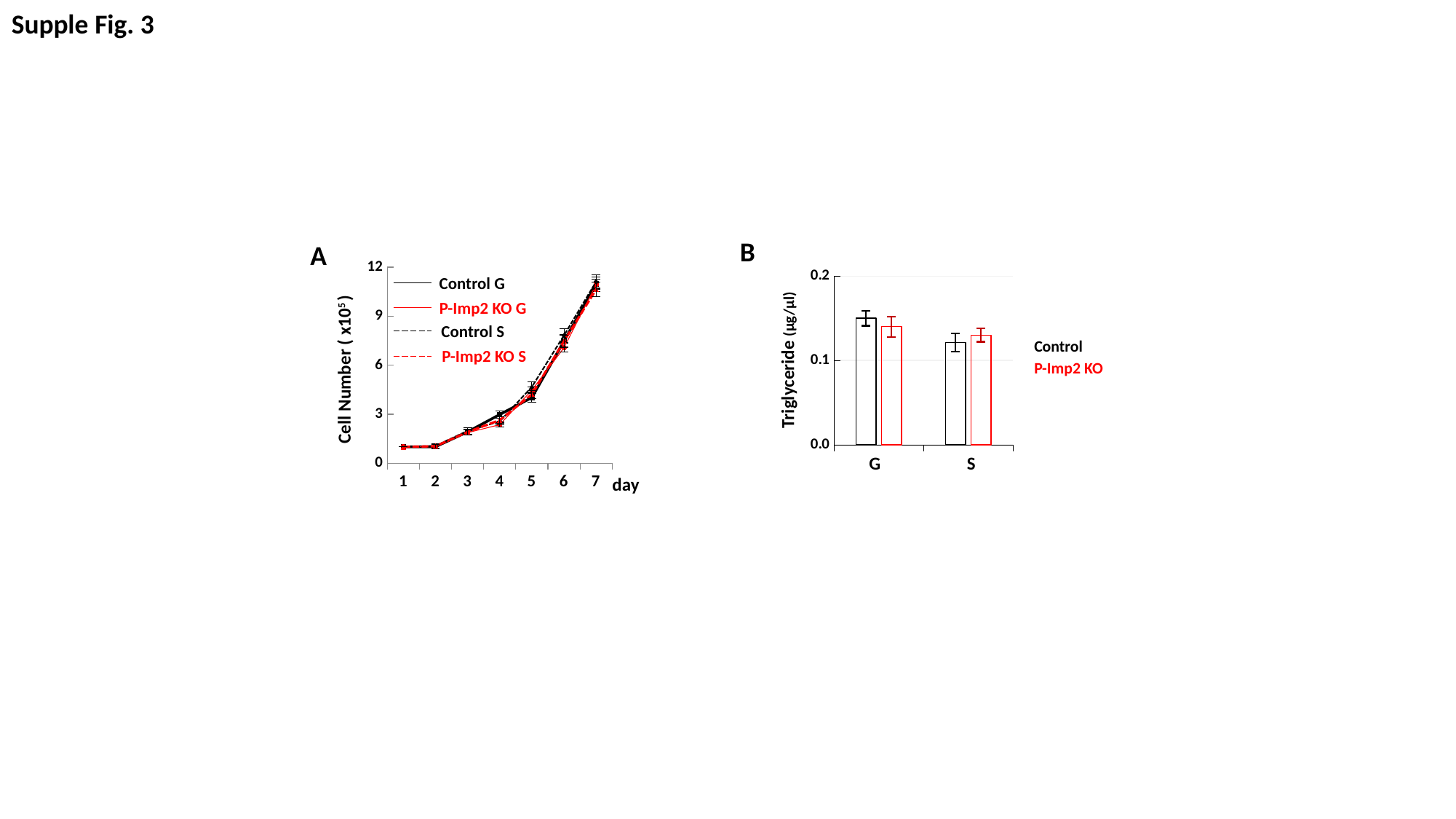

Supple Fig. 3

B
A

### Chart

| Category | WAT WT | WAT KO | BAT WT | BAT KO |
|---|---|---|---|---|
Control G

### Chart

| Category |  |  |
|---|---|---|
 P-Imp2 KO G
Control S
Cell Number ( x105 )
Control
Triglyceride (µg/µl)
P-Imp2 KO S
P-Imp2 KO
G
S
day